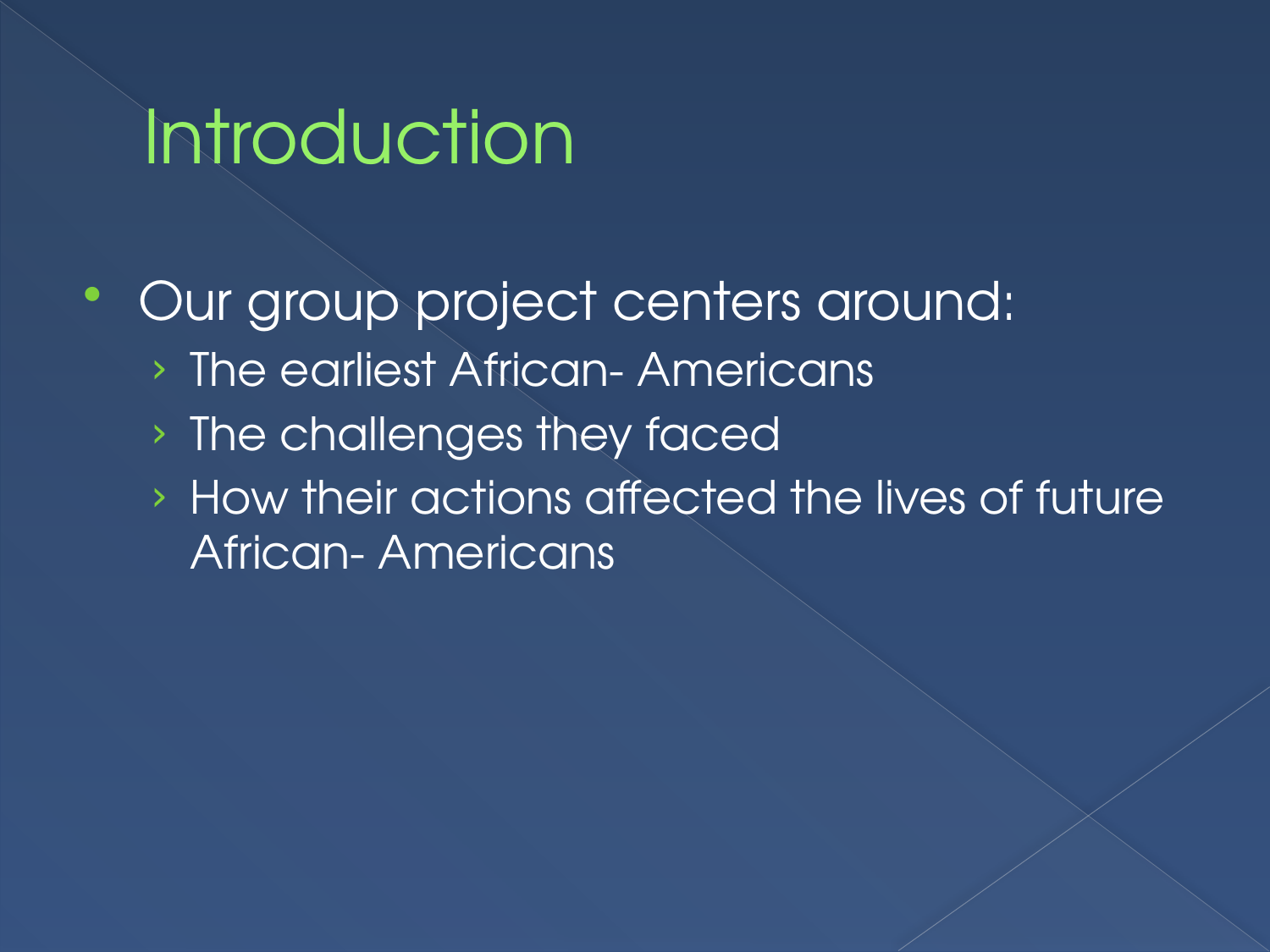

# Introduction
Our group project centers around:
The earliest African- Americans
The challenges they faced
How their actions affected the lives of future African- Americans